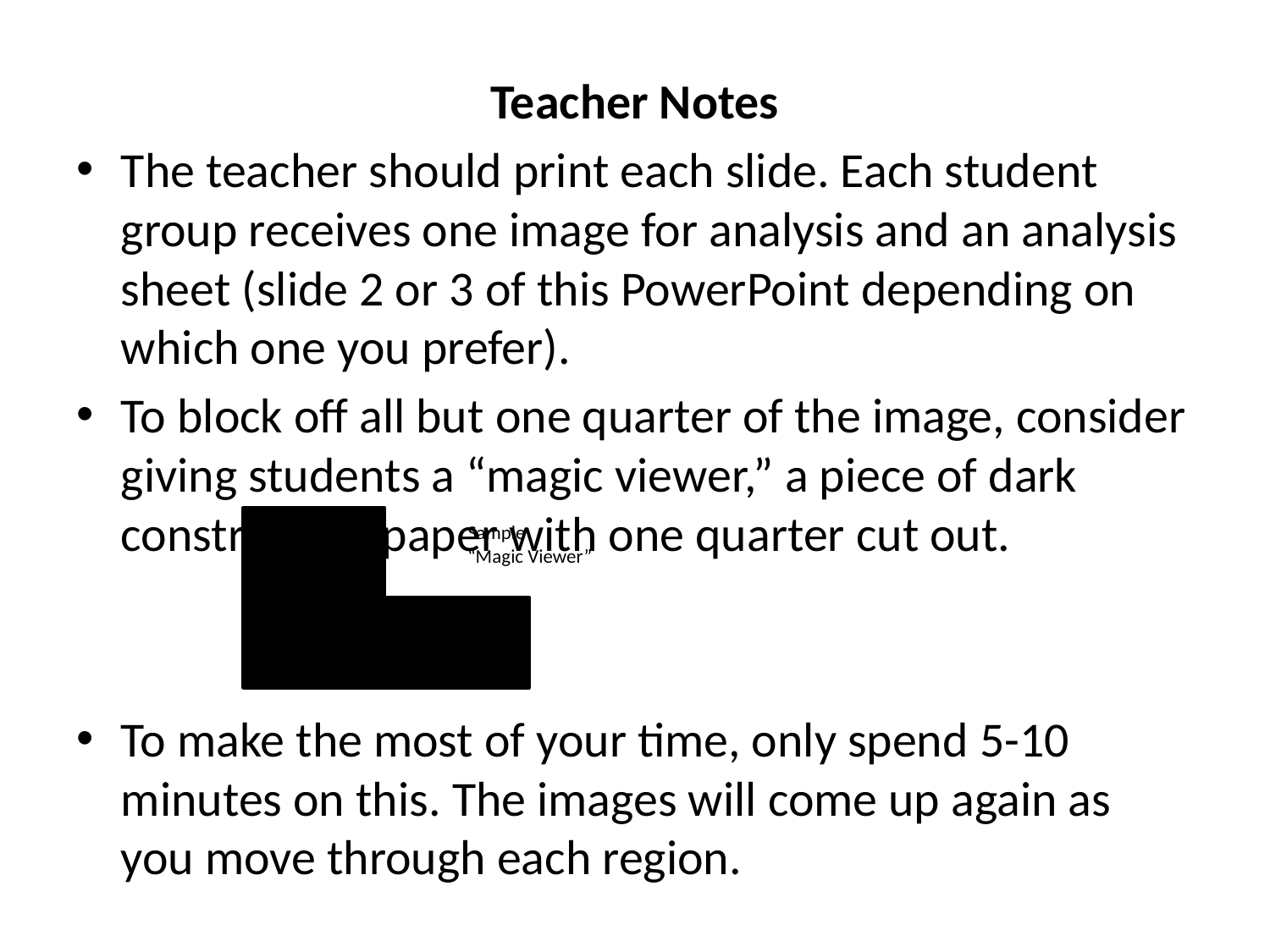

Teacher Notes
The teacher should print each slide. Each student group receives one image for analysis and an analysis sheet (slide 2 or 3 of this PowerPoint depending on which one you prefer).
To block off all but one quarter of the image, consider giving students a “magic viewer,” a piece of dark construction paper with one quarter cut out.

To make the most of your time, only spend 5-10 minutes on this. The images will come up again as you move through each region.

Sample
“Magic Viewer”